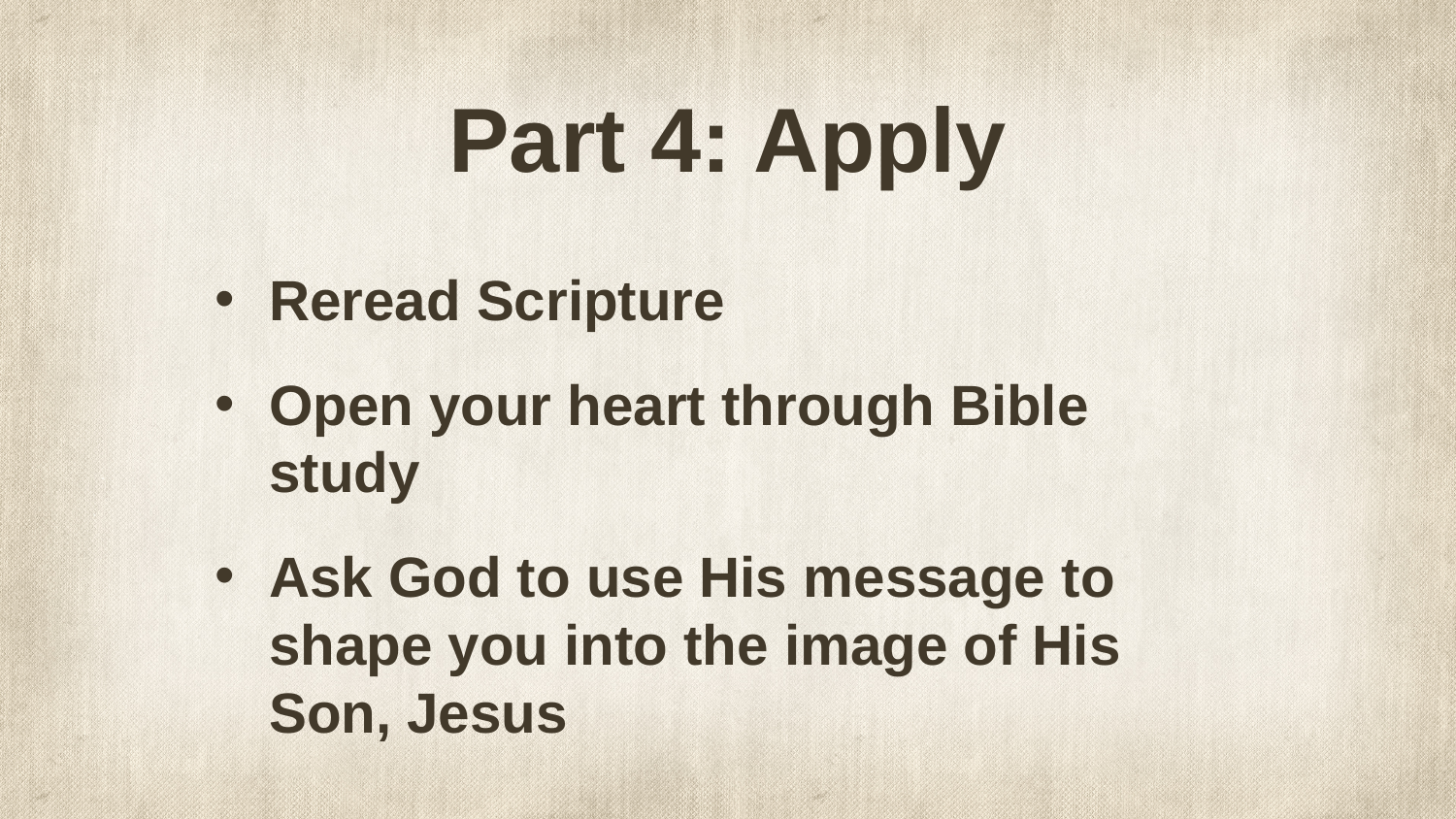

# Part 4: Apply
Reread Scripture
Open your heart through Bible study
Ask God to use His message to shape you into the image of His Son, Jesus